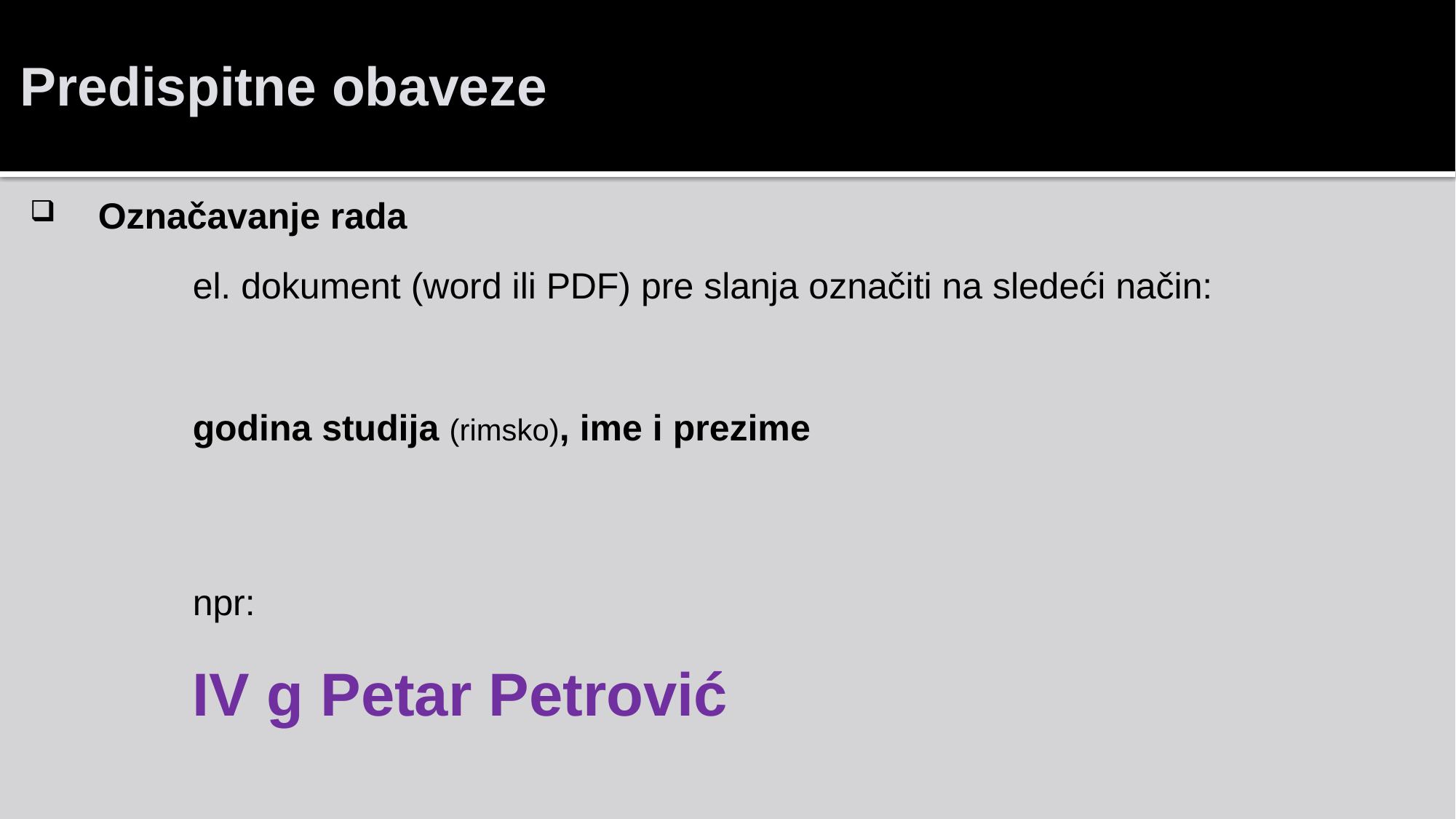

# Predispitne obaveze
Označavanje rada

el. dokument (word ili PDF) pre slanja označiti na sledeći način:

godina studija (rimsko), ime i prezime

npr:

IV g Petar Petrović